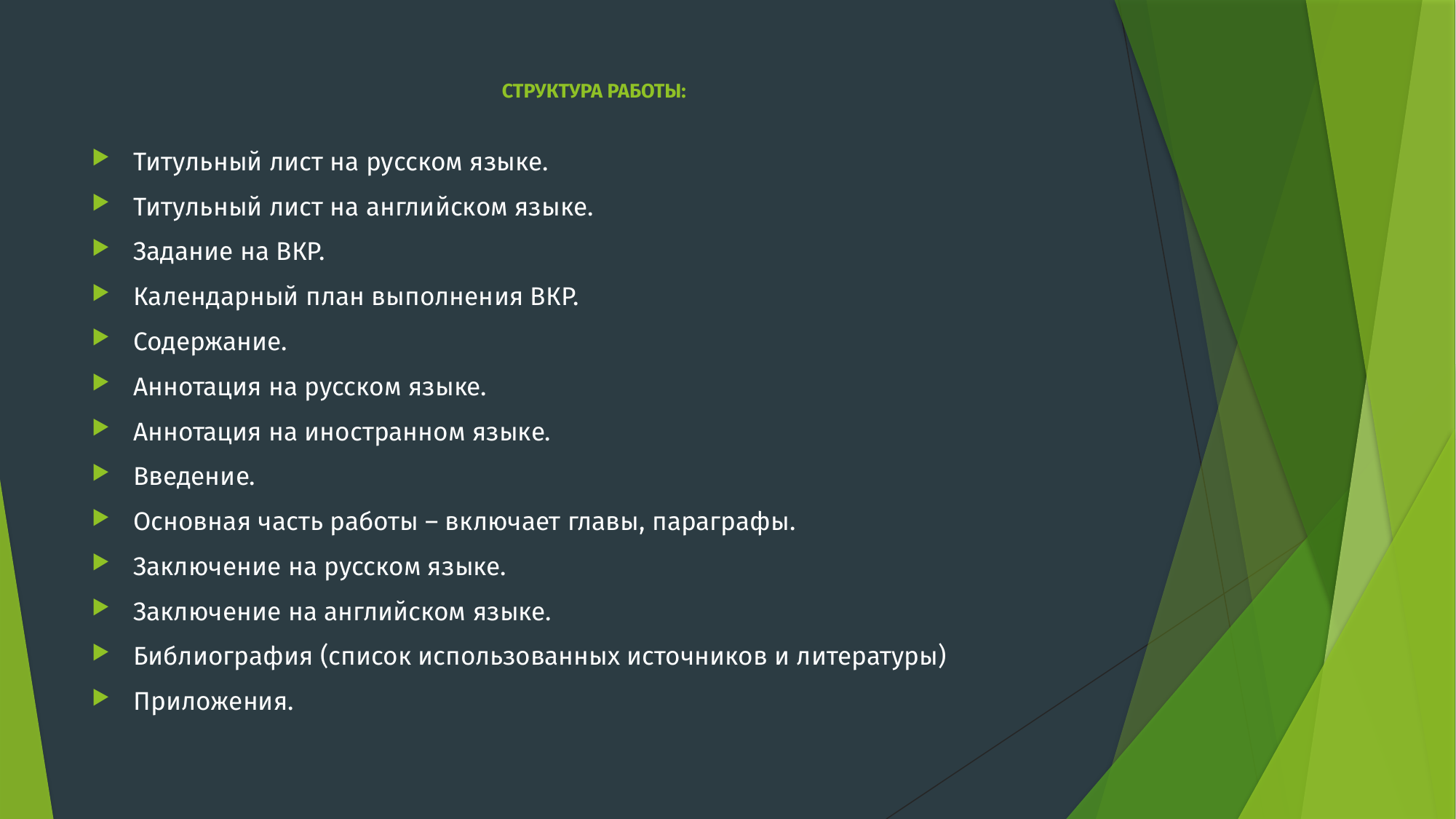

# СТРУКТУРА РАБОТЫ:
Титульный лист на русском языке.
Титульный лист на английском языке.
Задание на ВКР.
Календарный план выполнения ВКР.
Содержание.
Аннотация на русском языке.
Аннотация на иностранном языке.
Введение.
Основная часть работы – включает главы, параграфы.
Заключение на русском языке.
Заключение на английском языке.
Библиография (список использованных источников и литературы)
Приложения.